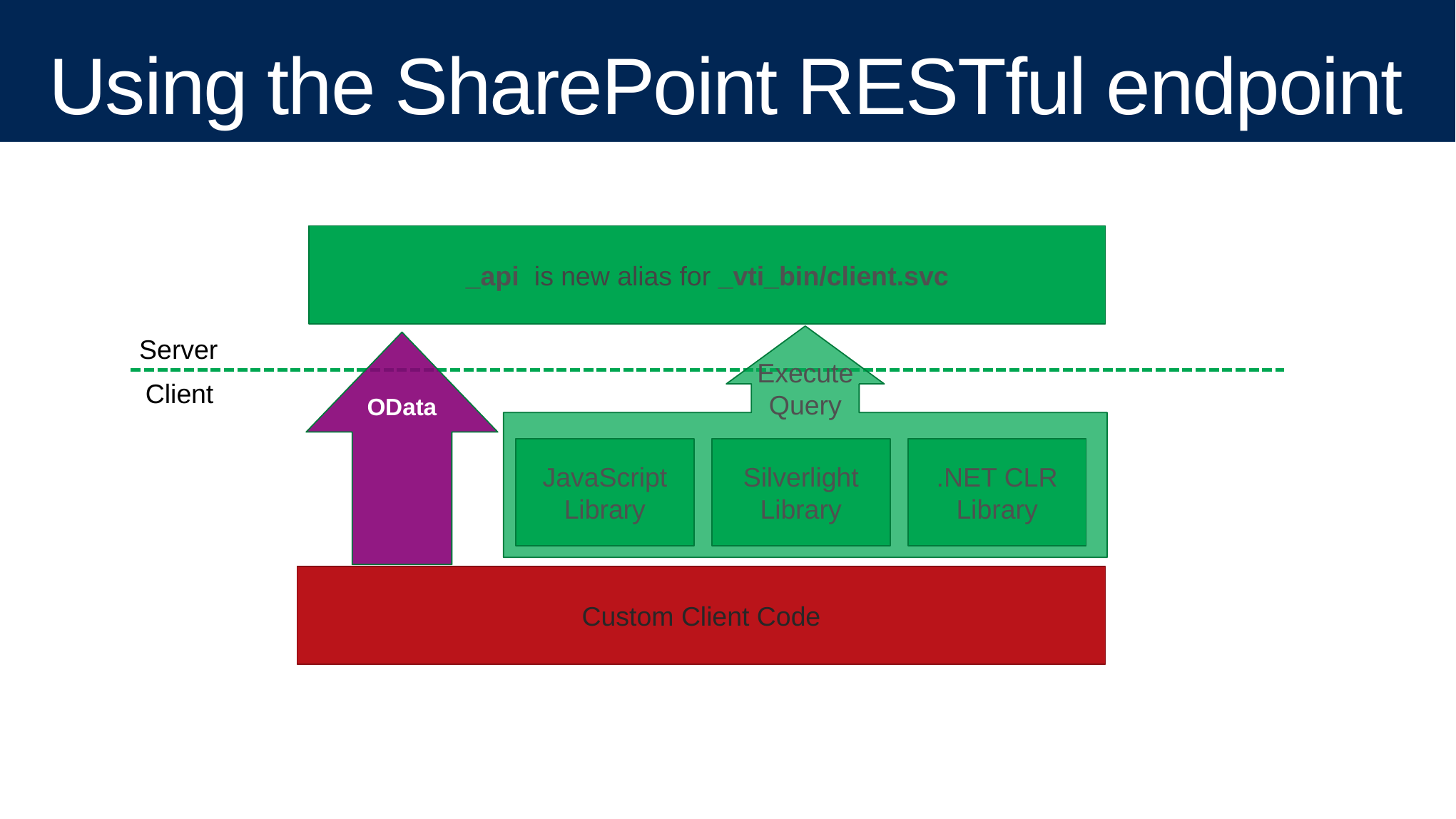

# Using the SharePoint RESTful endpoint

_api  is new alias for _vti_bin/client.svc
Server

Execute Query
Client
OData
JavaScript Library
Silverlight Library
.NET CLR Library
Custom Client Code